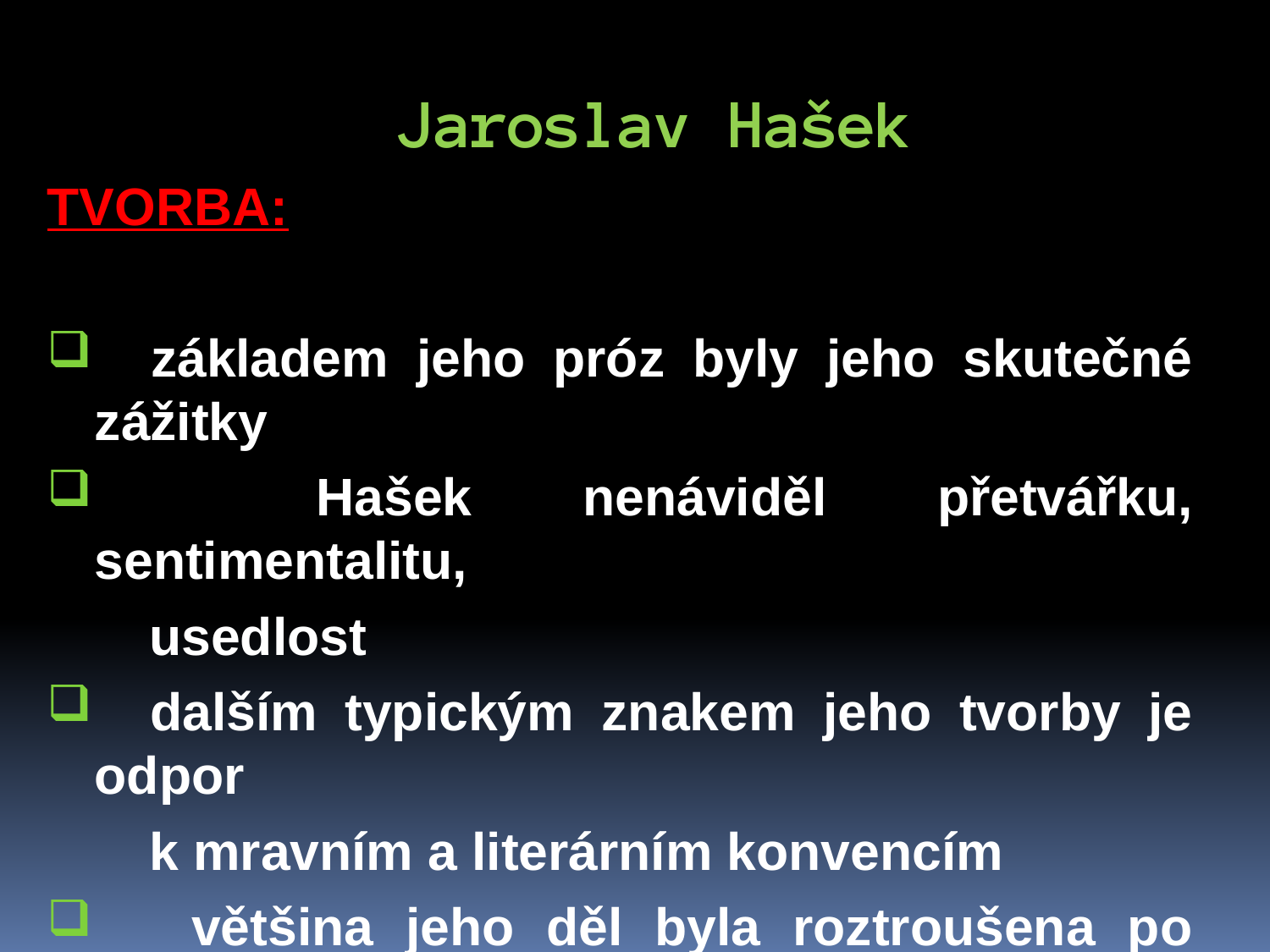

# Jaroslav Hašek
TVORBA:

  základem jeho próz byly jeho skutečné zážitky
  Hašek nenáviděl přetvářku, sentimentalitu,
       usedlost
  dalším typickým znakem jeho tvorby je odpor
       k mravním a literárním konvencím
   většina jeho děl byla roztroušena po různých
       časopisech a novinách, později sebrána
       a vydána